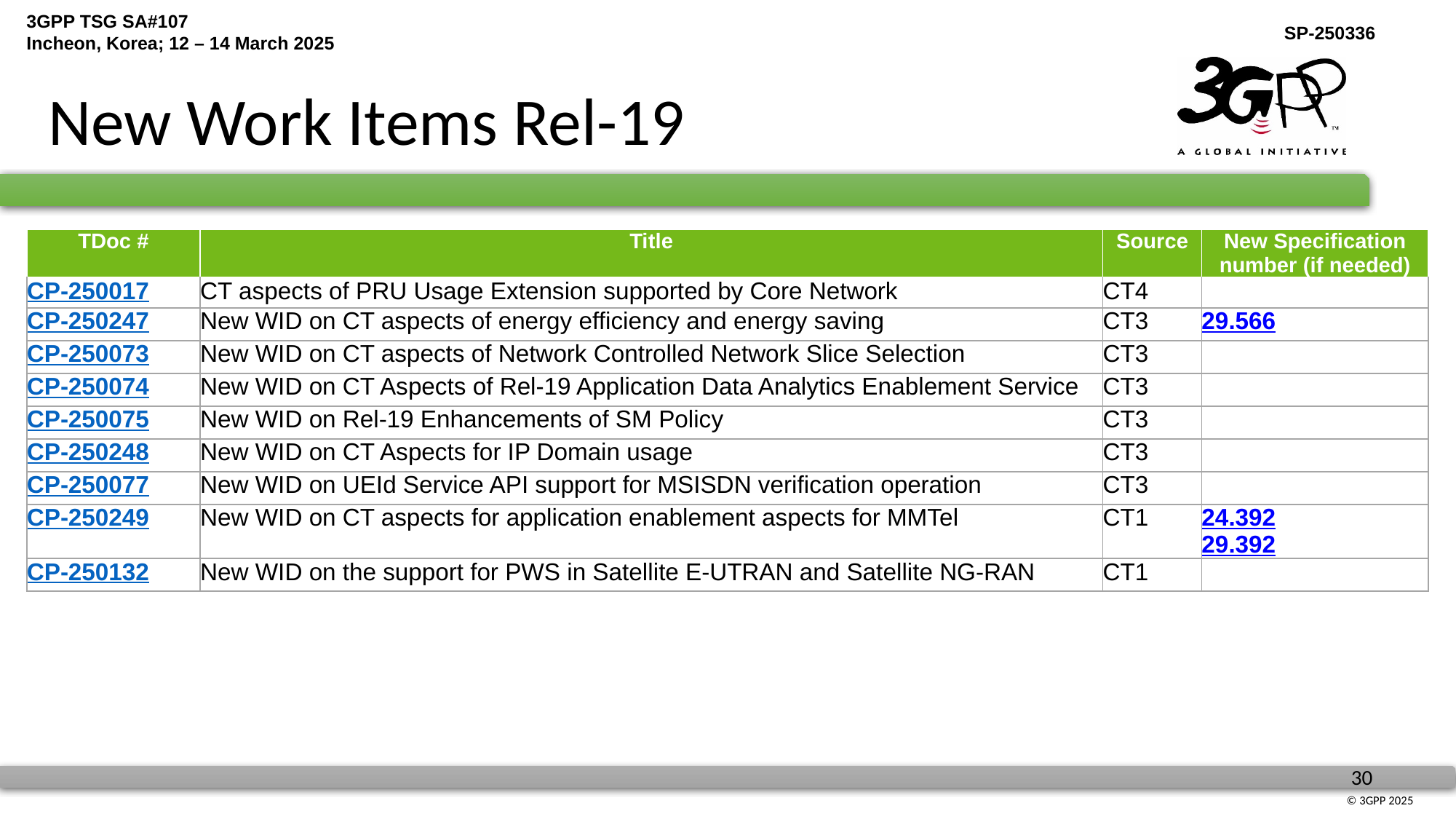

# New Work Items Rel-19
| TDoc # | Title | Source | New Specification number (if needed) |
| --- | --- | --- | --- |
| CP-250017 | CT aspects of PRU Usage Extension supported by Core Network | CT4 |  |
| CP-250247 | New WID on CT aspects of energy efficiency and energy saving | CT3 | 29.566 |
| CP-250073 | New WID on CT aspects of Network Controlled Network Slice Selection | CT3 |  |
| CP-250074 | New WID on CT Aspects of Rel-19 Application Data Analytics Enablement Service | CT3 |  |
| CP-250075 | New WID on Rel-19 Enhancements of SM Policy | CT3 |  |
| CP-250248 | New WID on CT Aspects for IP Domain usage | CT3 |  |
| CP-250077 | New WID on UEId Service API support for MSISDN verification operation | CT3 |  |
| CP-250249 | New WID on CT aspects for application enablement aspects for MMTel | CT1 | 24.392 29.392 |
| CP-250132 | New WID on the support for PWS in Satellite E-UTRAN and Satellite NG-RAN | CT1 |  |